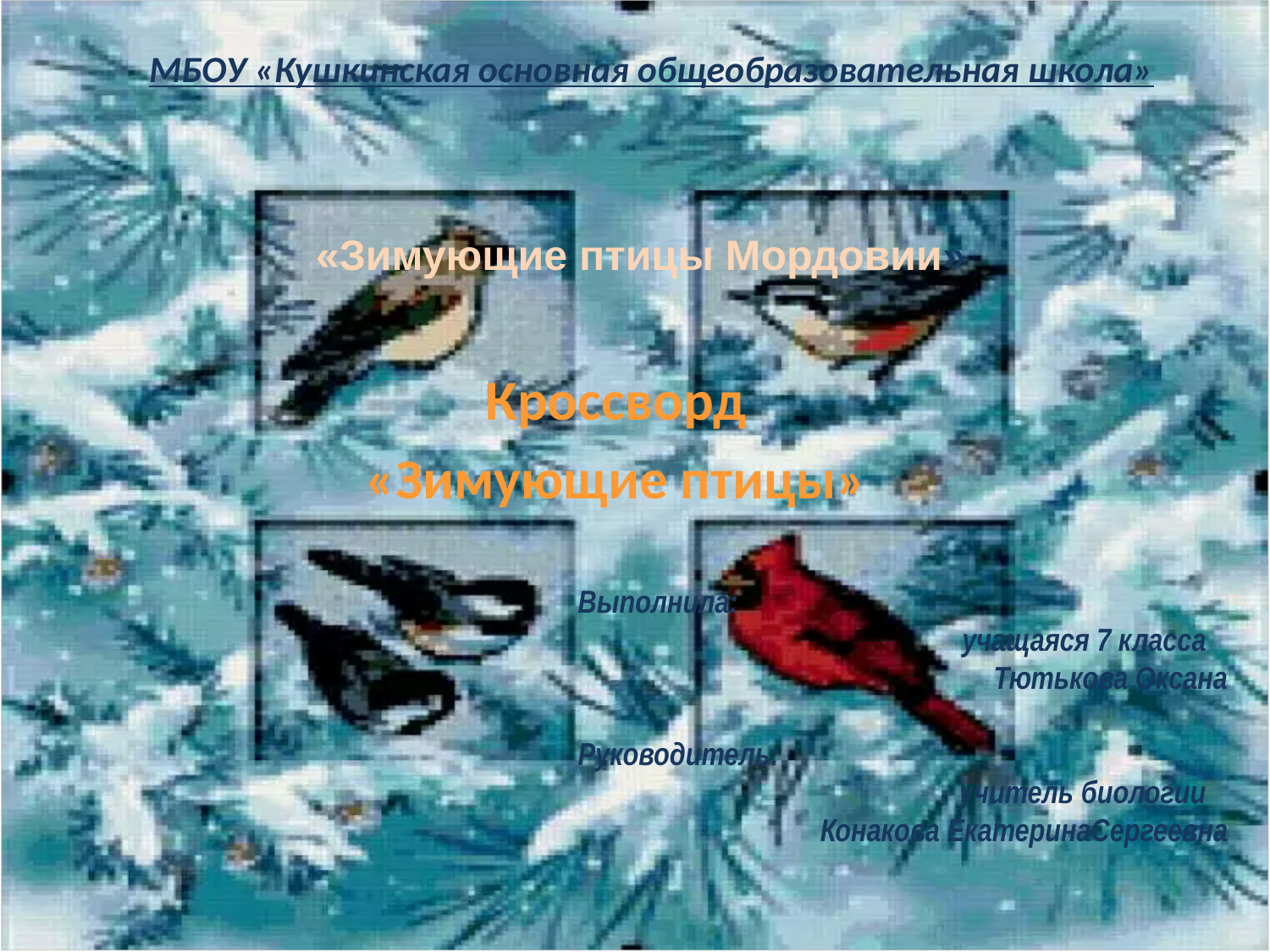

МБОУ «Кушкинская основная общеобразовательная школа»

# «Зимующие птицы Мордовии»
 Кроссворд
«Зимующие птицы»

Выполнила:
учащаяся 7 класса
Тютькова Оксана

Руководитель:
 учитель биологии
 Конакова ЕкатеринаСергеевна